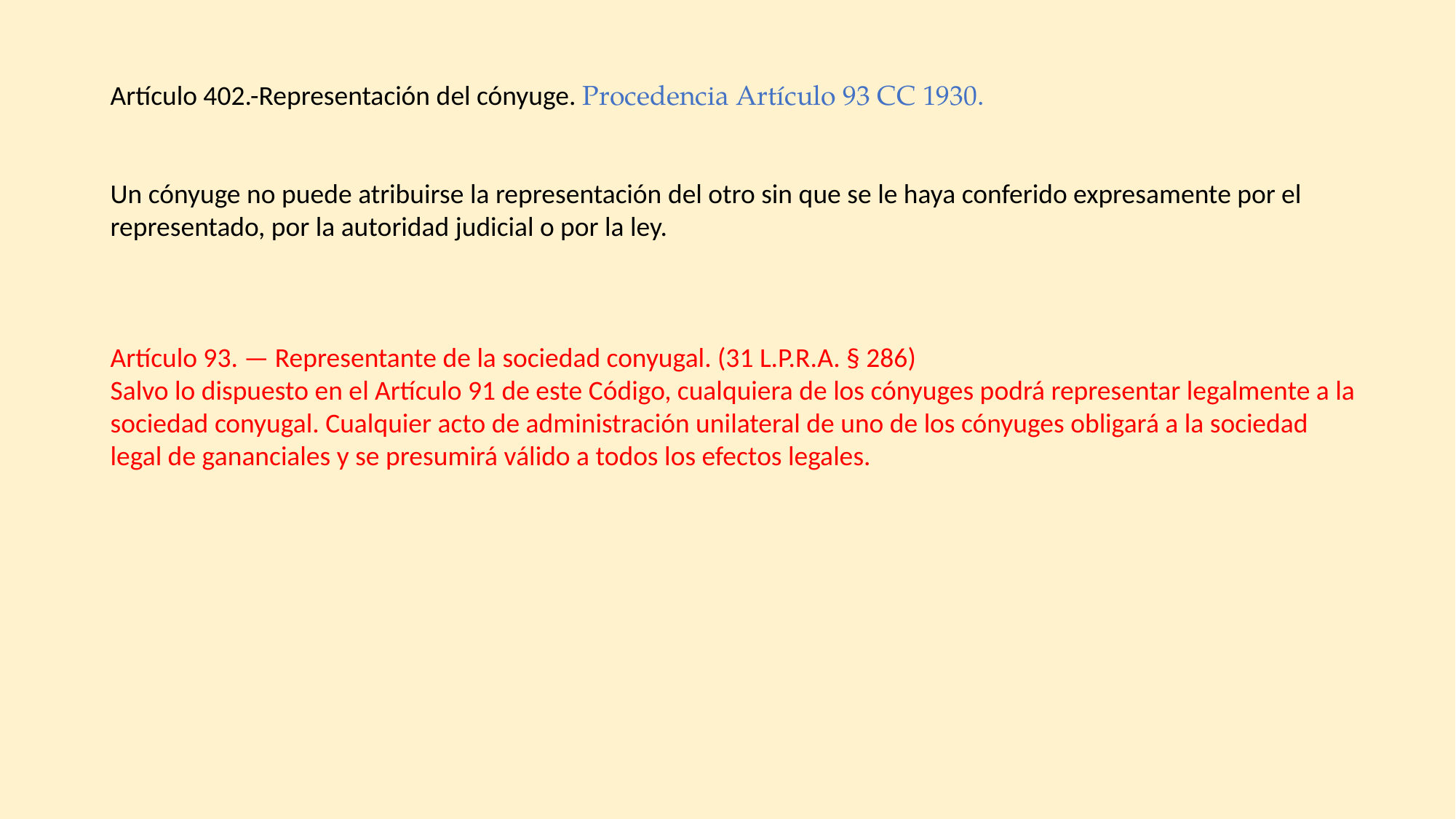

Artículo 402.-Representación del cónyuge. Procedencia Artículo 93 CC 1930.

Un cónyuge no puede atribuirse la representación del otro sin que se le haya conferido expresamente por el representado, por la autoridad judicial o por la ley.

Artículo 93. — Representante de la sociedad conyugal. (31 L.P.R.A. § 286)
Salvo lo dispuesto en el Artículo 91 de este Código, cualquiera de los cónyuges podrá representar legalmente a la sociedad conyugal. Cualquier acto de administración unilateral de uno de los cónyuges obligará a la sociedad legal de gananciales y se presumirá válido a todos los efectos legales.